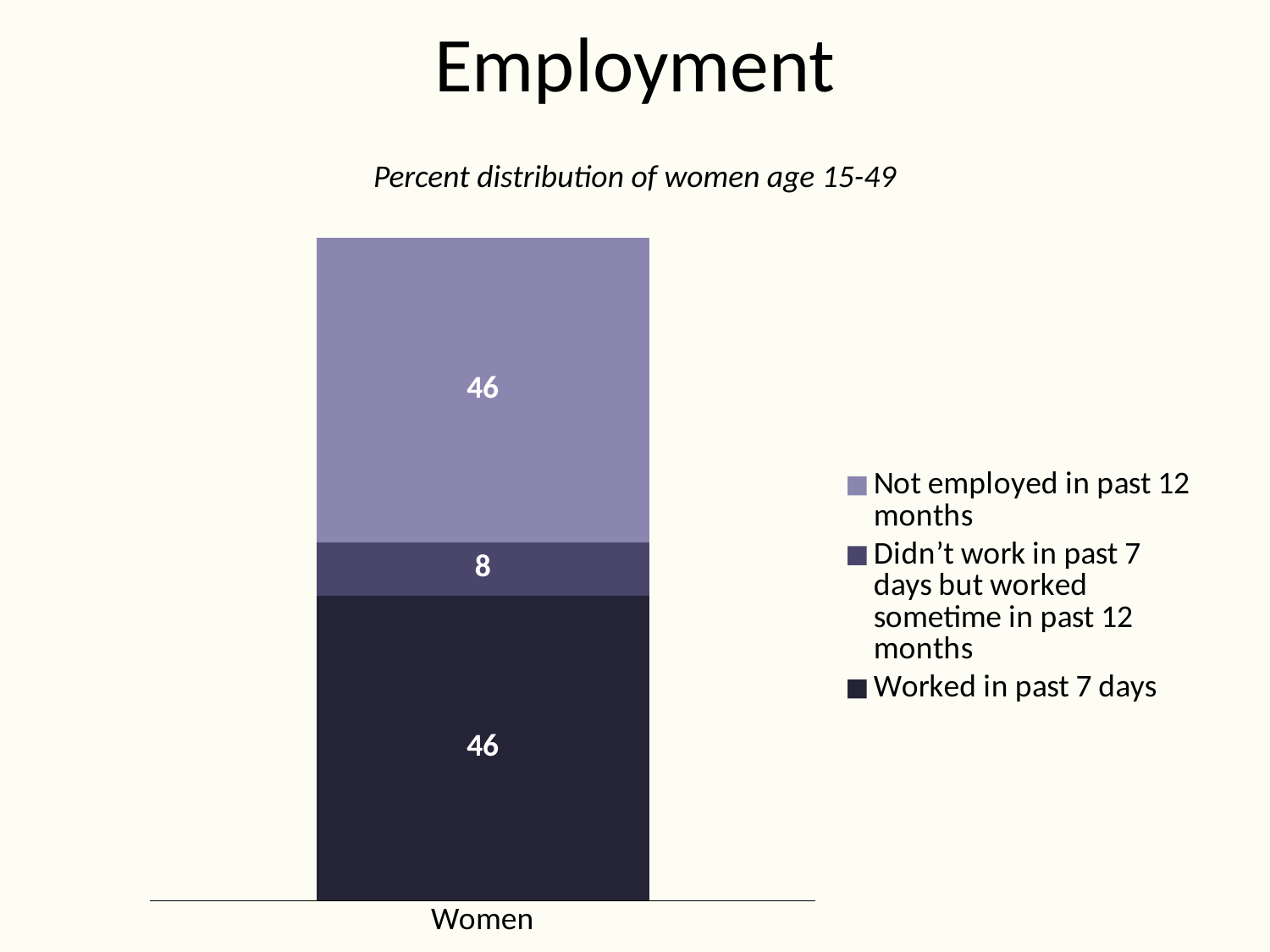

# Employment
Percent distribution of women age 15-49

### Chart

| Category | Worked in past 7 days | Didn’t work in past 7 days but worked sometime in past 12 months | Not employed in past 12 months |
|---|---|---|---|
| Women | 46.0 | 8.0 | 46.0 |